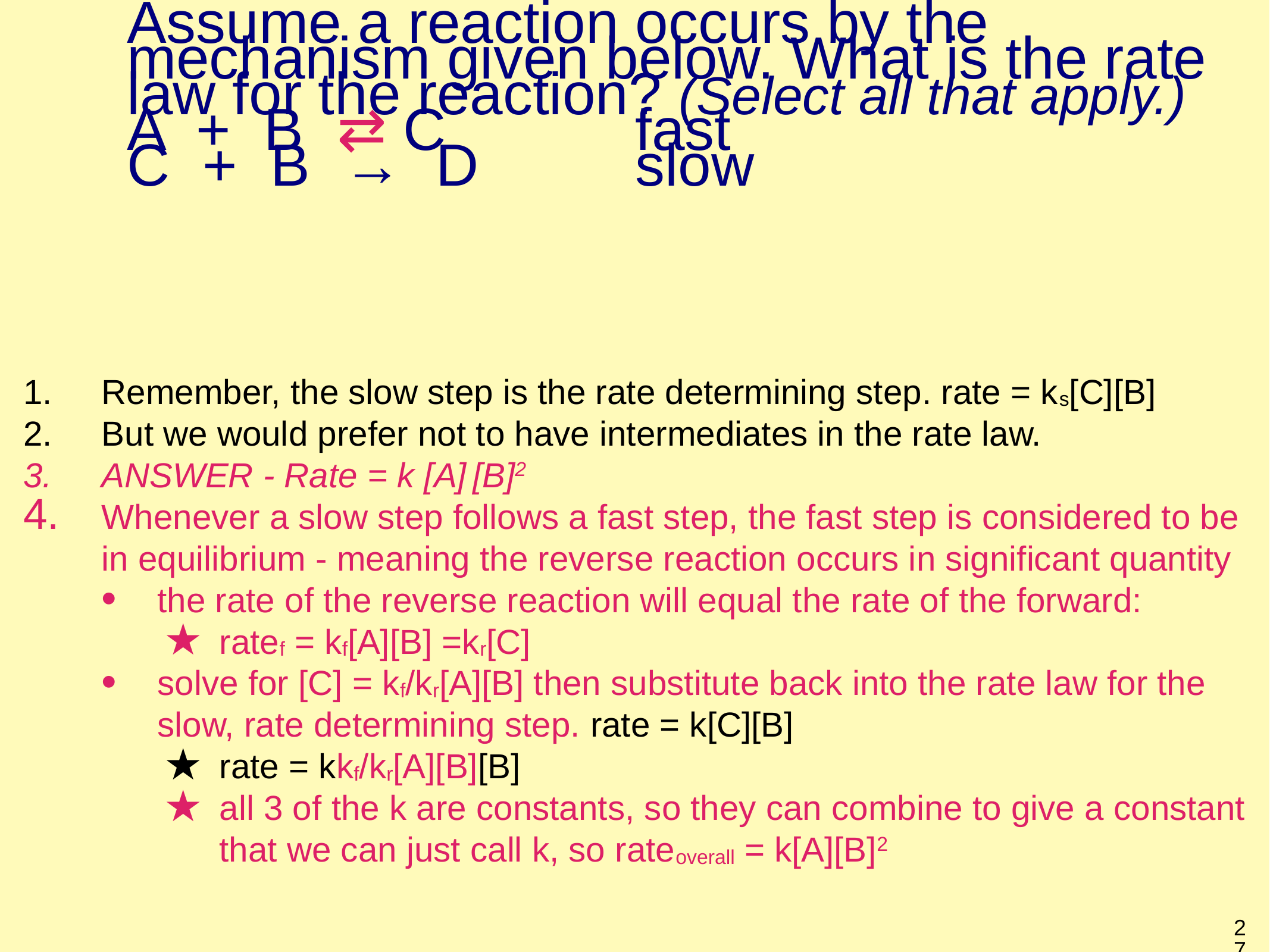

# Assume a reaction occurs by the mechanism given below. What is the rate law for the reaction? (Select all that apply.) A  +  B  ⇄ C	fast C  +  B  →  D	slow
Remember, the slow step is the rate determining step. rate = ks[C][B]
But we would prefer not to have intermediates in the rate law.
ANSWER - Rate = k [A] [B]2
Whenever a slow step follows a fast step, the fast step is considered to be in equilibrium - meaning the reverse reaction occurs in significant quantity
the rate of the reverse reaction will equal the rate of the forward:
ratef = kf[A][B] =kr[C]
solve for [C] = kf/kr[A][B] then substitute back into the rate law for the slow, rate determining step. rate = k[C][B]
rate = kkf/kr[A][B][B]
all 3 of the k are constants, so they can combine to give a constant that we can just call k, so rateoverall = k[A][B]2
27